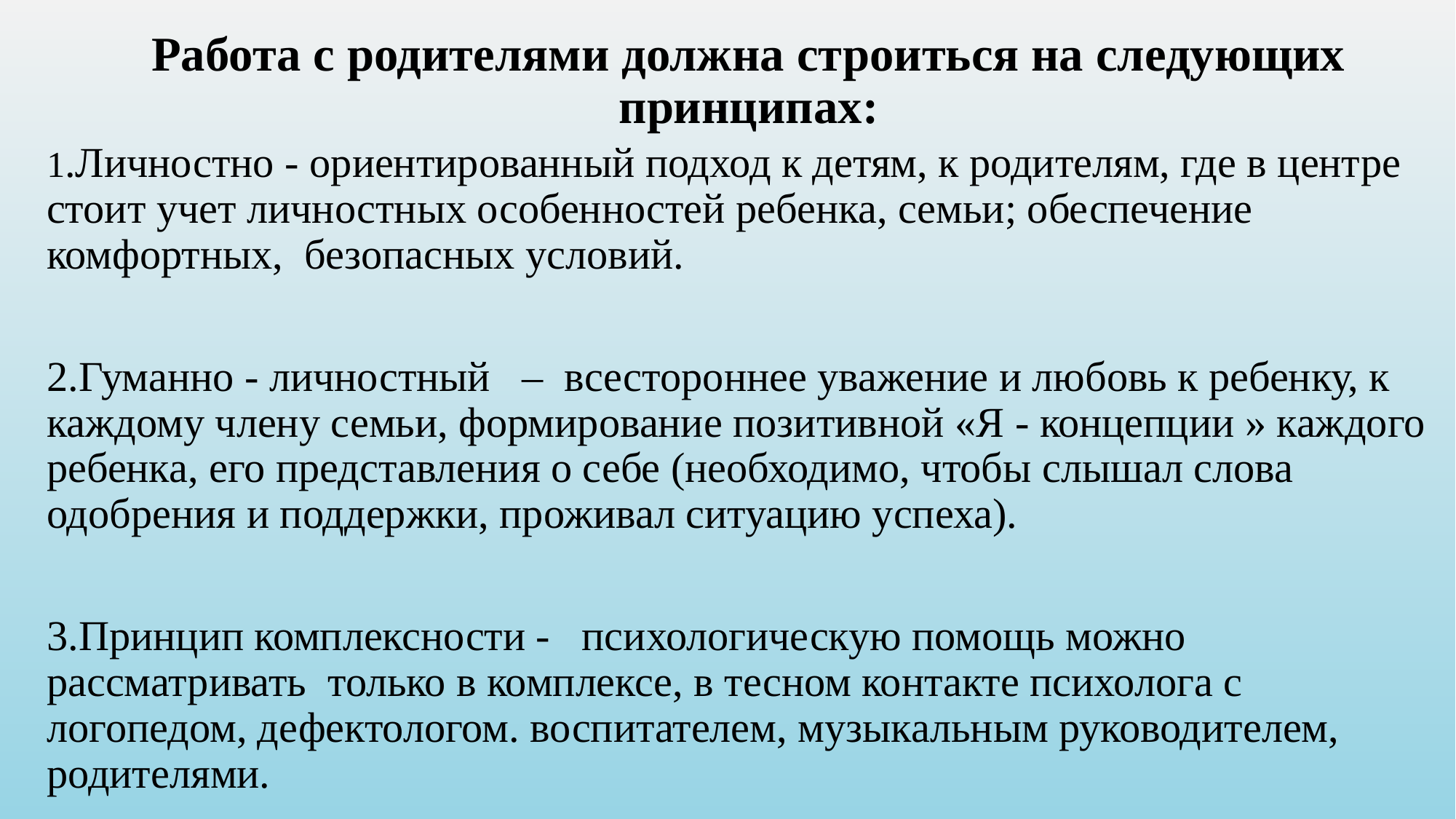

# Работа с родителями должна строиться на следующих принципах:
1.Личностно - ориентированный подход к детям, к родителям, где в центре стоит учет личностных особенностей ребенка, семьи; обеспечение комфортных,  безопасных условий.

2.Гуманно - личностный   –  всестороннее уважение и любовь к ребенку, к каждому члену семьи, формирование позитивной «Я - концепции » каждого ребенка, его представления о себе (необходимо, чтобы слышал слова одобрения и поддержки, проживал ситуацию успеха).

3.Принцип комплексности -   психологическую помощь можно рассматривать  только в комплексе, в тесном контакте психолога с логопедом, дефектологом. воспитателем, музыкальным руководителем, родителями.